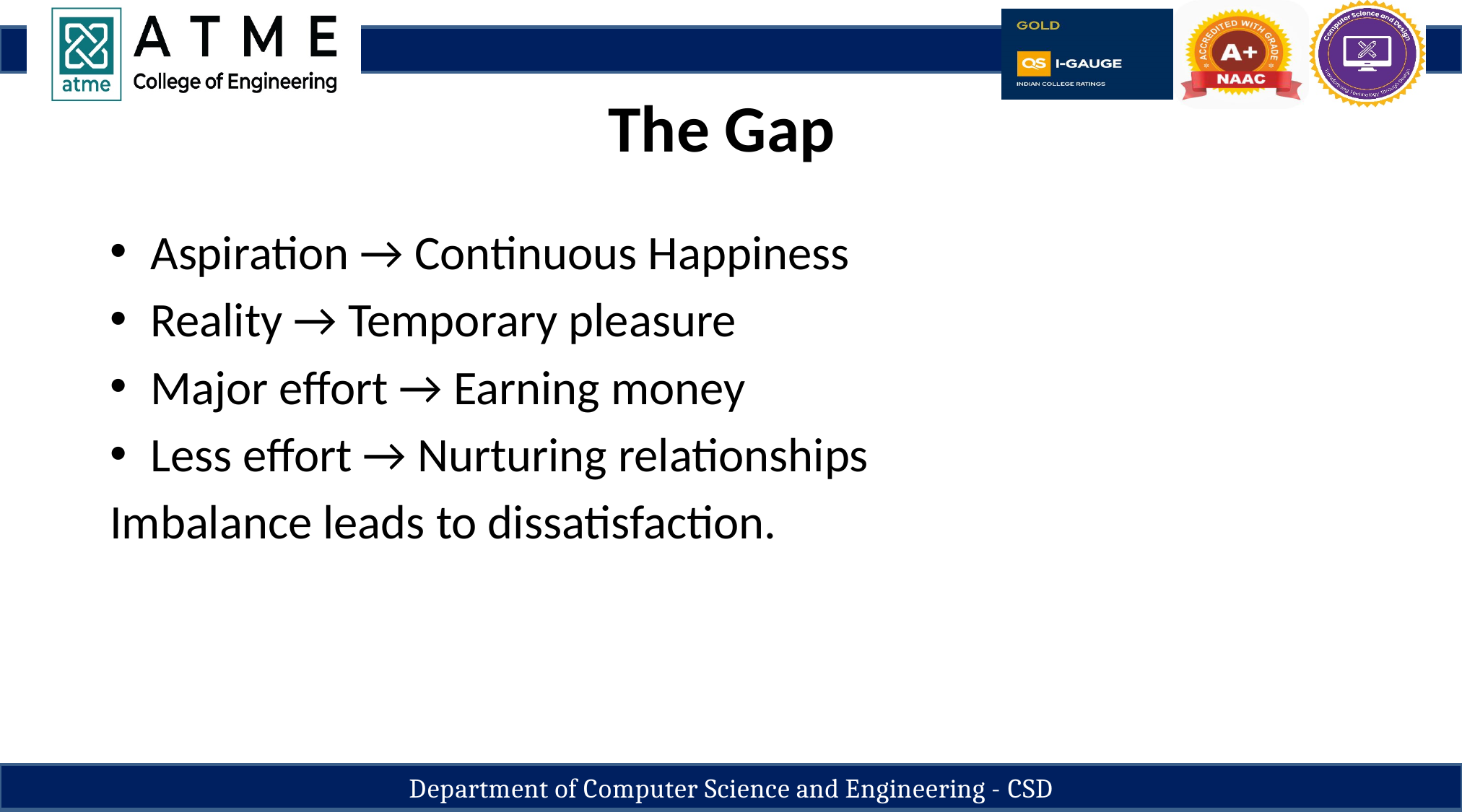

26
The Gap
Aspiration → Continuous Happiness
Reality → Temporary pleasure
Major effort → Earning money
Less effort → Nurturing relationships
Imbalance leads to dissatisfaction.

Department of Computer Science and Engineering - CSD